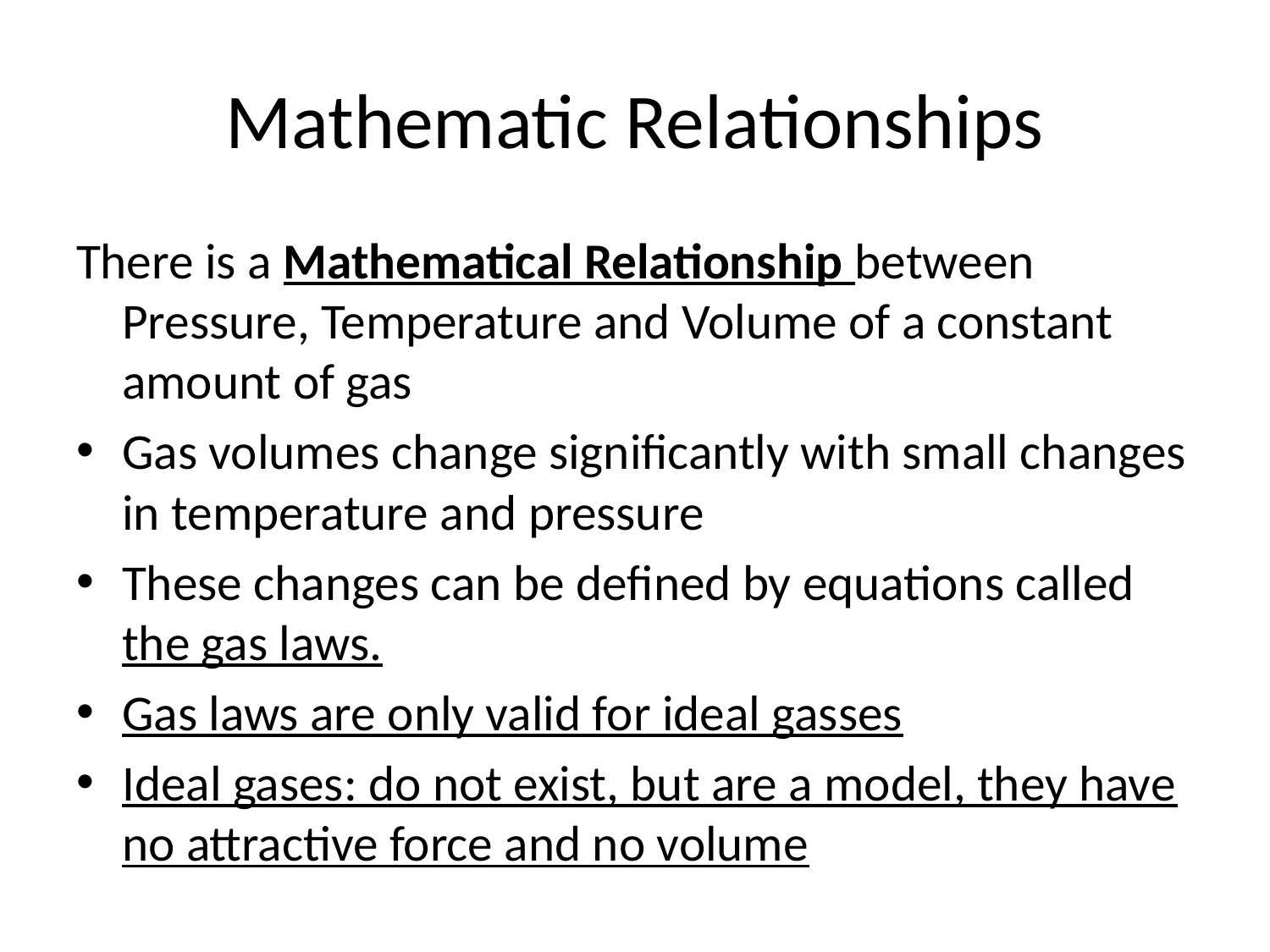

# Mathematic Relationships
There is a Mathematical Relationship between Pressure, Temperature and Volume of a constant amount of gas
Gas volumes change significantly with small changes in temperature and pressure
These changes can be defined by equations called the gas laws.
Gas laws are only valid for ideal gasses
Ideal gases: do not exist, but are a model, they have no attractive force and no volume